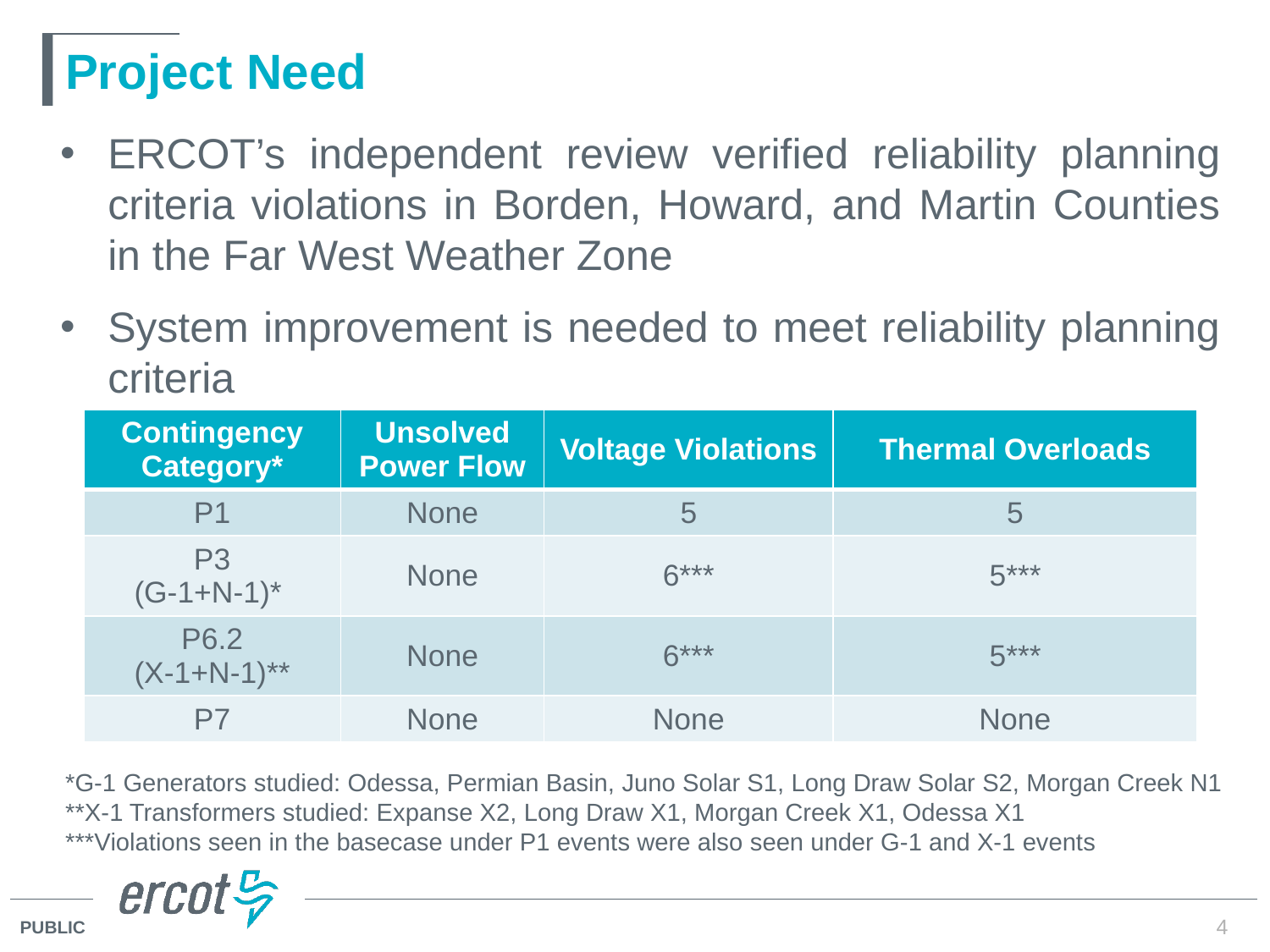

# Project Need
ERCOT’s independent review verified reliability planning criteria violations in Borden, Howard, and Martin Counties in the Far West Weather Zone
System improvement is needed to meet reliability planning criteria
| Contingency Category\* | Unsolved Power Flow | Voltage Violations | Thermal Overloads |
| --- | --- | --- | --- |
| P1 | None | 5 | 5 |
| P3 (G-1+N-1)\* | None | 6\*\*\* | 5\*\*\* |
| P6.2 (X-1+N-1)\*\* | None | 6\*\*\* | 5\*\*\* |
| P7 | None | None | None |
*G-1 Generators studied: Odessa, Permian Basin, Juno Solar S1, Long Draw Solar S2, Morgan Creek N1
**X-1 Transformers studied: Expanse X2, Long Draw X1, Morgan Creek X1, Odessa X1
***Violations seen in the basecase under P1 events were also seen under G-1 and X-1 events
4